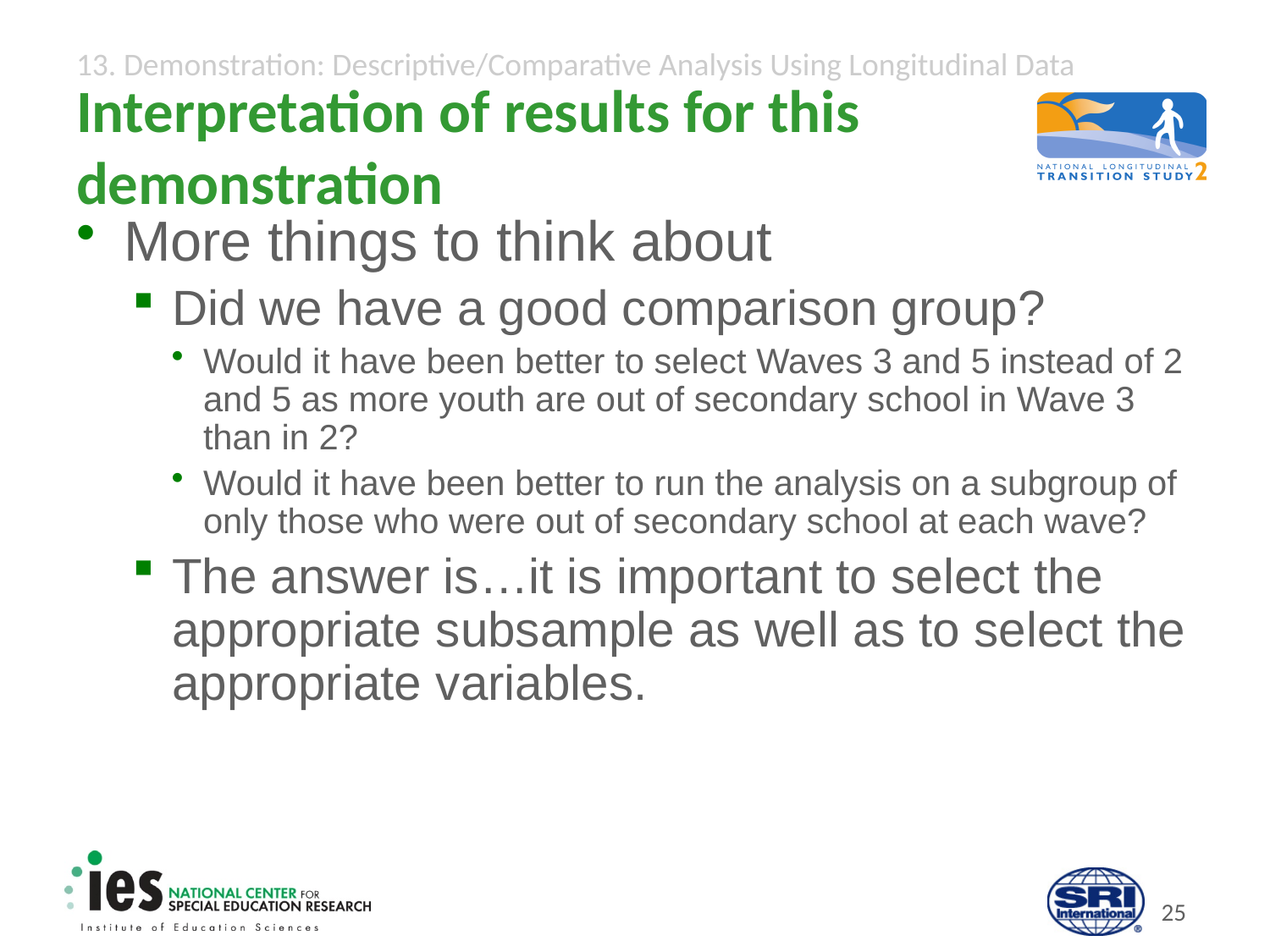

# Interpretation of results for this demonstration
More things to think about
Did we have a good comparison group?
Would it have been better to select Waves 3 and 5 instead of 2 and 5 as more youth are out of secondary school in Wave 3 than in 2?
Would it have been better to run the analysis on a subgroup of only those who were out of secondary school at each wave?
The answer is…it is important to select the appropriate subsample as well as to select the appropriate variables.
25